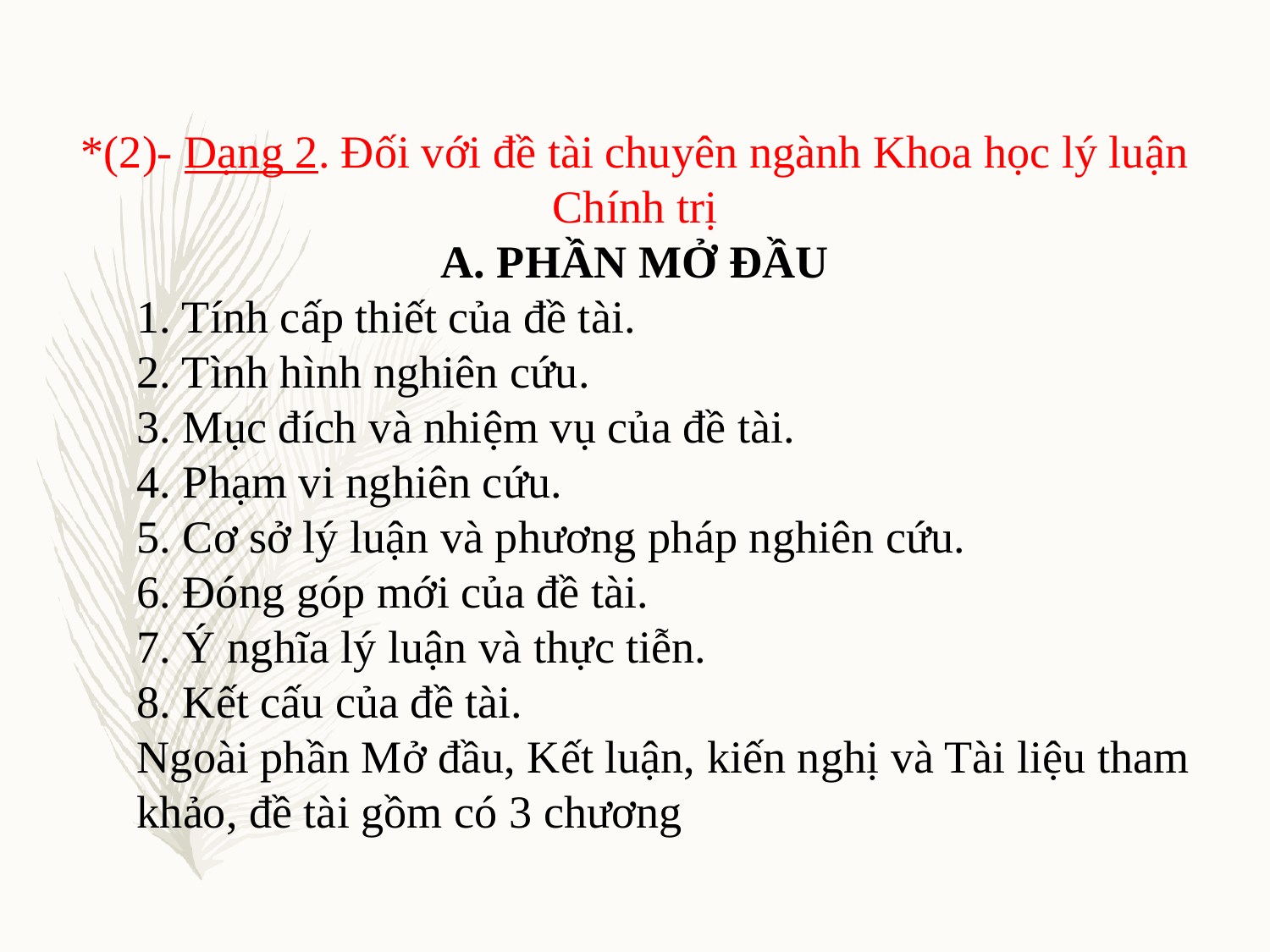

*(2)- Dạng 2. Đối với đề tài chuyên ngành Khoa học lý luận Chính trị
A. PHẦN MỞ ĐẦU
	1. Tính cấp thiết của đề tài.
	2. Tình hình nghiên cứu.
	3. Mục đích và nhiệm vụ của đề tài.
     	4. Phạm vi nghiên cứu.
	5. Cơ sở lý luận và phương pháp nghiên cứu.
	6. Đóng góp mới của đề tài.
	7. Ý nghĩa lý luận và thực tiễn.
	8. Kết cấu của đề tài.
	Ngoài phần Mở đầu, Kết luận, kiến nghị và Tài liệu tham khảo, đề tài gồm có 3 chương